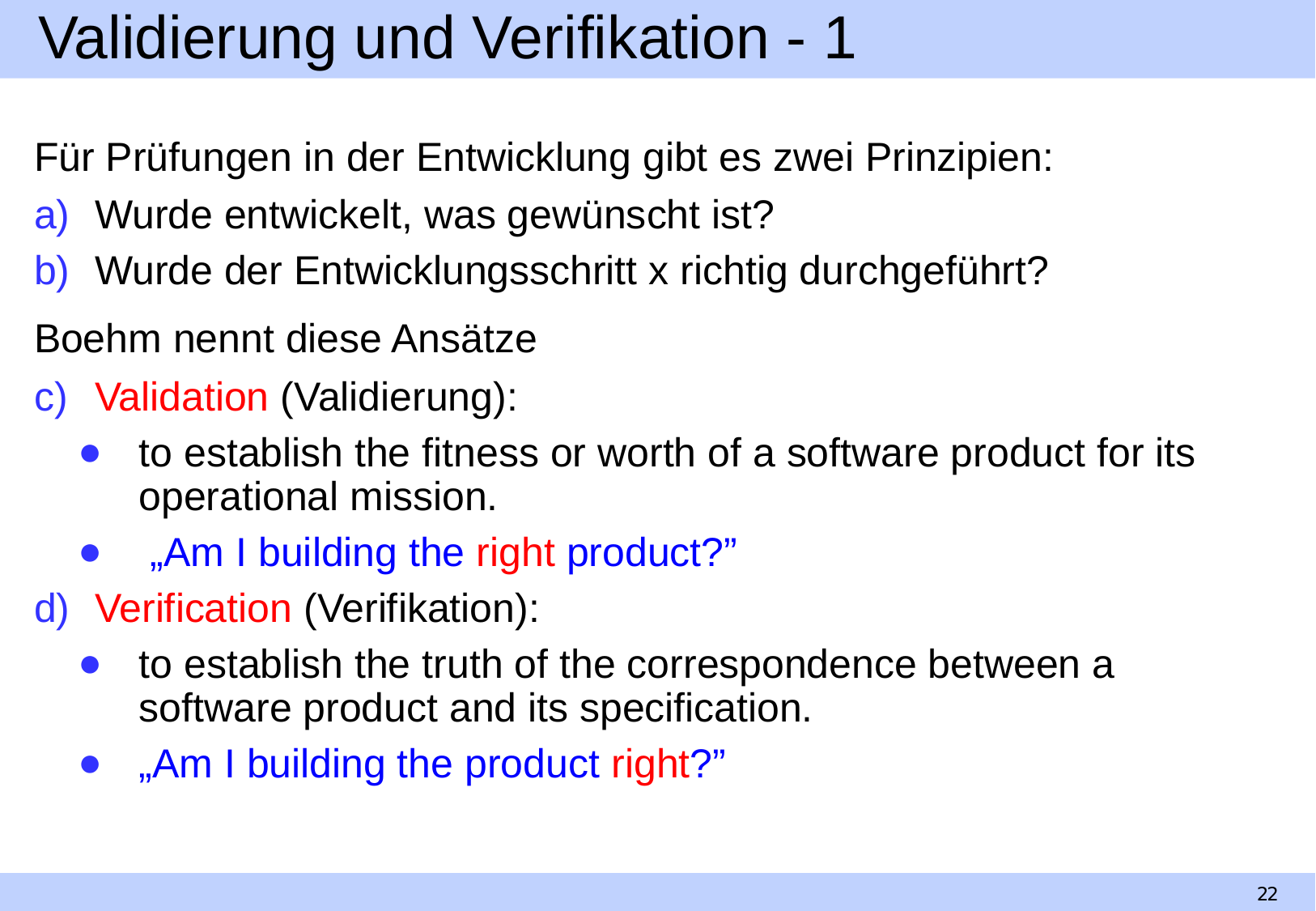

# Validierung und Verifikation - 1
Für Prüfungen in der Entwicklung gibt es zwei Prinzipien:
Wurde entwickelt, was gewünscht ist?
Wurde der Entwicklungsschritt x richtig durchgeführt?
Boehm nennt diese Ansätze
Validation (Validierung):
to establish the fitness or worth of a software product for its operational mission.
 „Am I building the right product?”
Verification (Verifikation):
to establish the truth of the correspondence between a software product and its specification.
„Am I building the product right?”

22